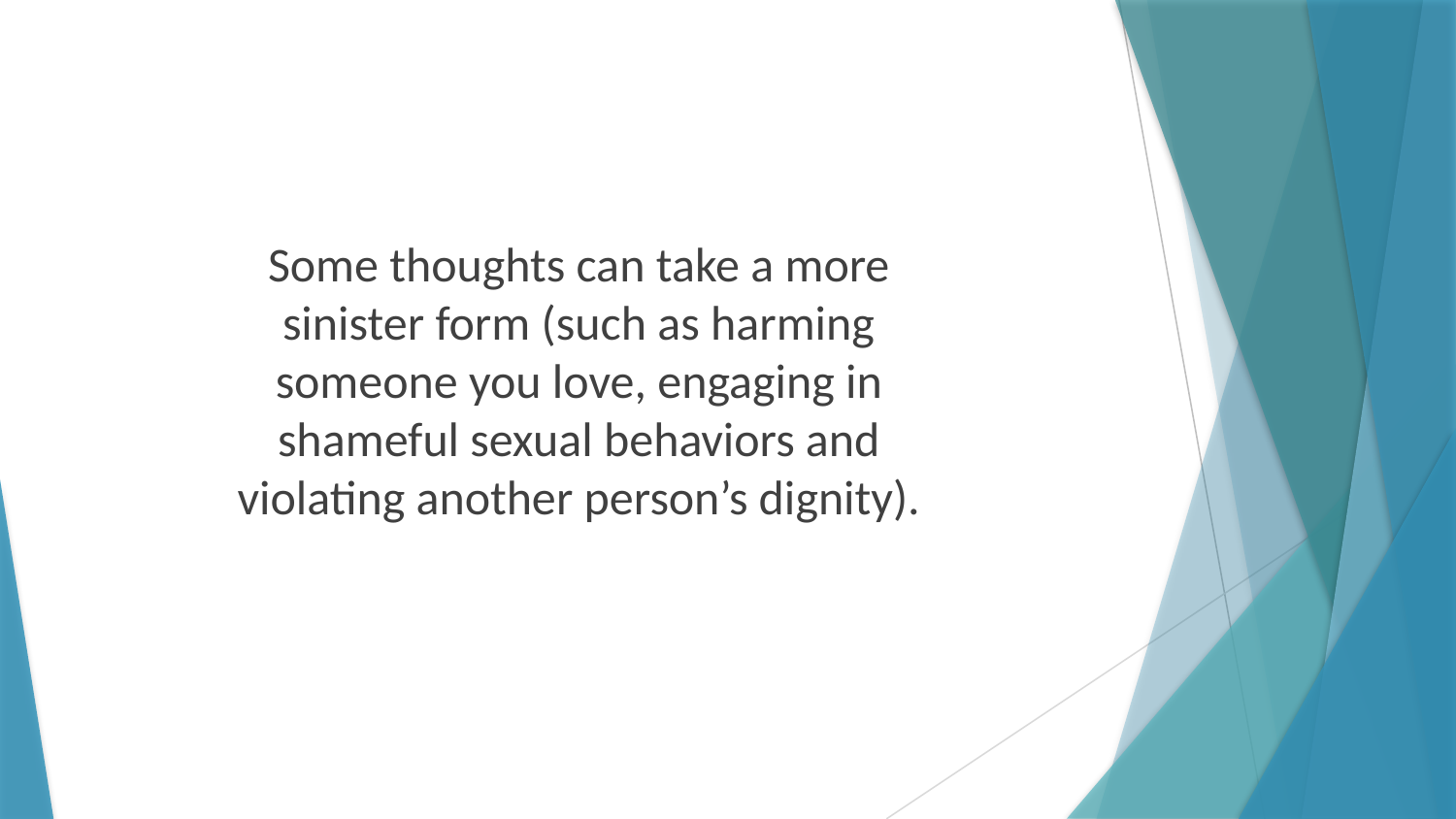

Some thoughts can take a more sinister form (such as harming someone you love, engaging in shameful sexual behaviors and violating another person’s dignity).